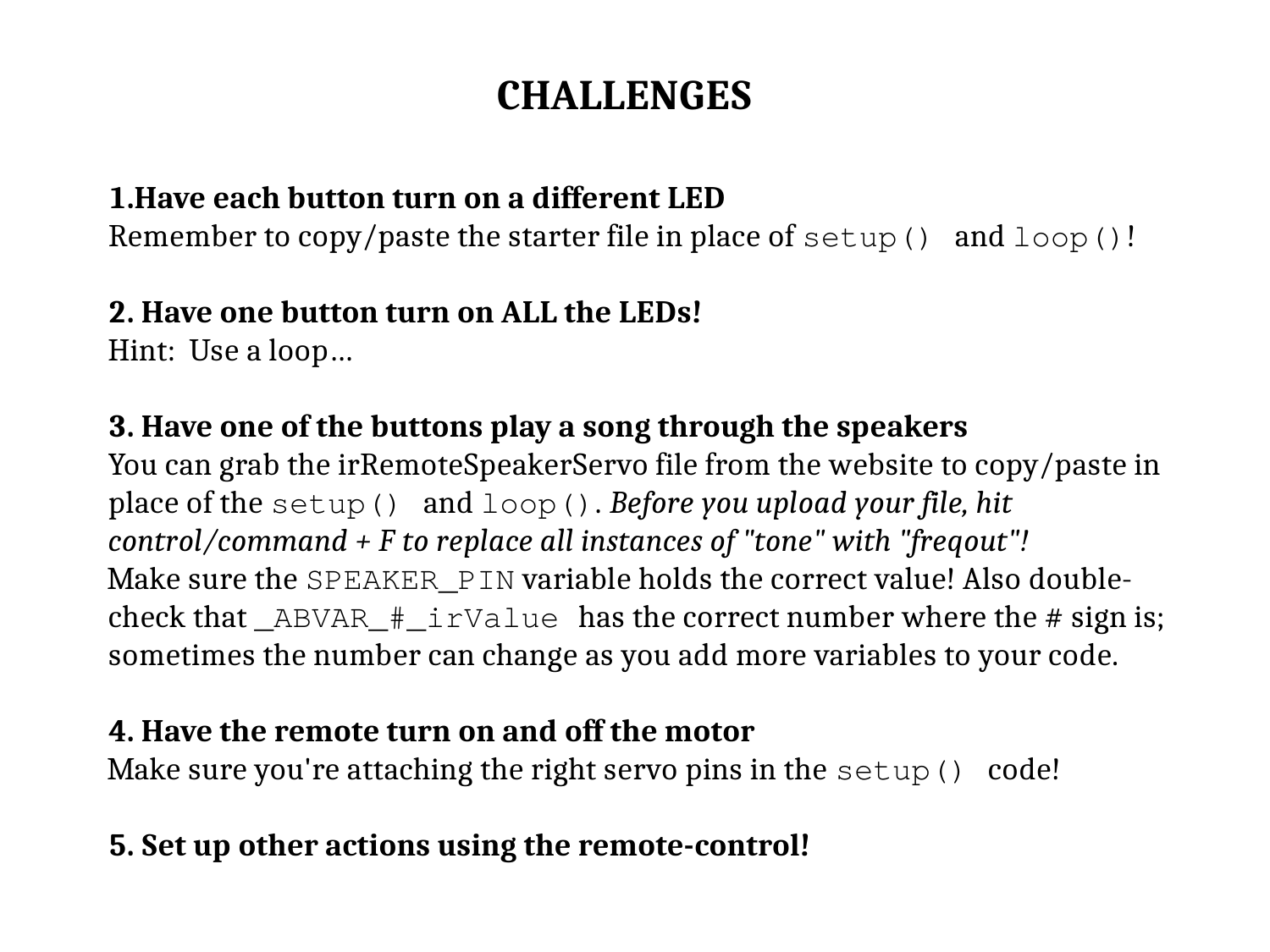

CHALLENGES
1.Have each button turn on a different LED
Remember to copy/paste the starter file in place of setup() and loop()!

2. Have one button turn on ALL the LEDs!
Hint:  Use a loop…

3. Have one of the buttons play a song through the speakers
You can grab the irRemoteSpeakerServo file from the website to copy/paste in place of the setup() and loop(). Before you upload your file, hit control/command + F to replace all instances of "tone" with "freqout"!
Make sure the SPEAKER_PIN variable holds the correct value! Also double-check that _ABVAR_#_irValue has the correct number where the # sign is; sometimes the number can change as you add more variables to your code.

4. Have the remote turn on and off the motor
Make sure you're attaching the right servo pins in the setup() code!

5. Set up other actions using the remote-control!